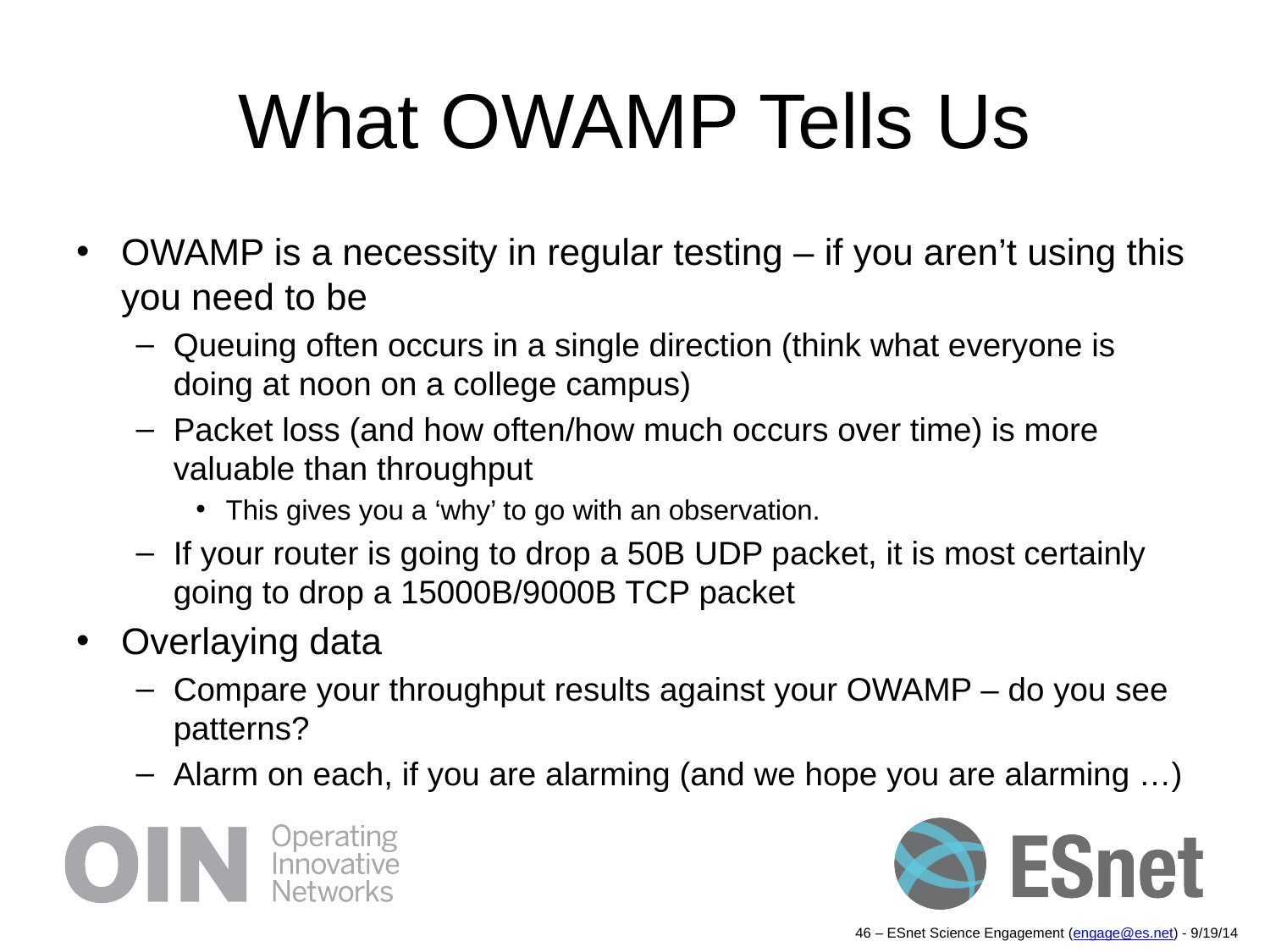

# What OWAMP Tells Us
OWAMP is a necessity in regular testing – if you aren’t using this you need to be
Queuing often occurs in a single direction (think what everyone is doing at noon on a college campus)
Packet loss (and how often/how much occurs over time) is more valuable than throughput
This gives you a ‘why’ to go with an observation.
If your router is going to drop a 50B UDP packet, it is most certainly going to drop a 15000B/9000B TCP packet
Overlaying data
Compare your throughput results against your OWAMP – do you see patterns?
Alarm on each, if you are alarming (and we hope you are alarming …)

46 – ESnet Science Engagement (engage@es.net) - 9/19/14